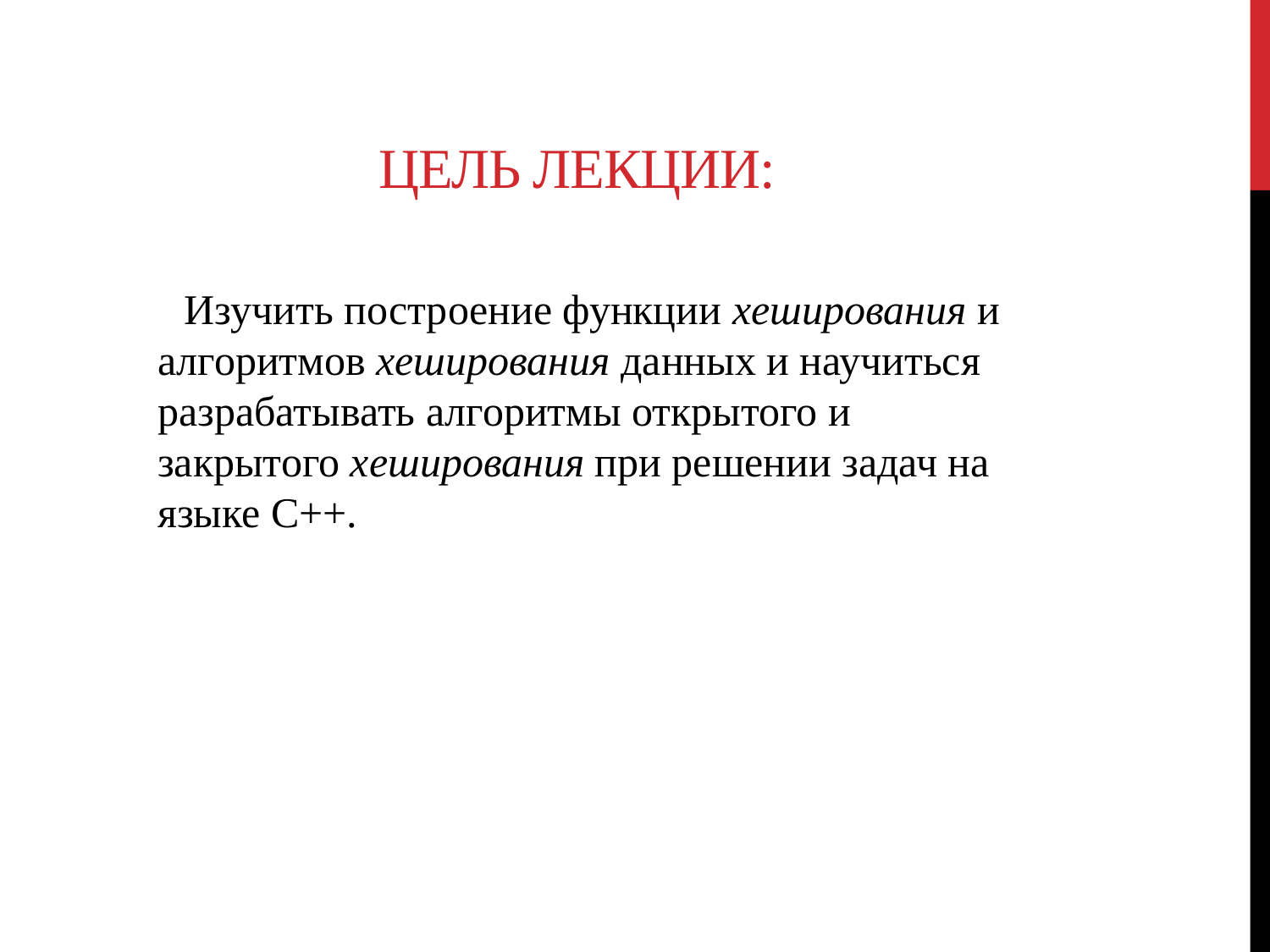

# Цель лекции:
   Изучить построение функции хеширования и алгоритмов хеширования данных и научиться разрабатывать алгоритмы открытого и закрытого хеширования при решении задач на языке C++.